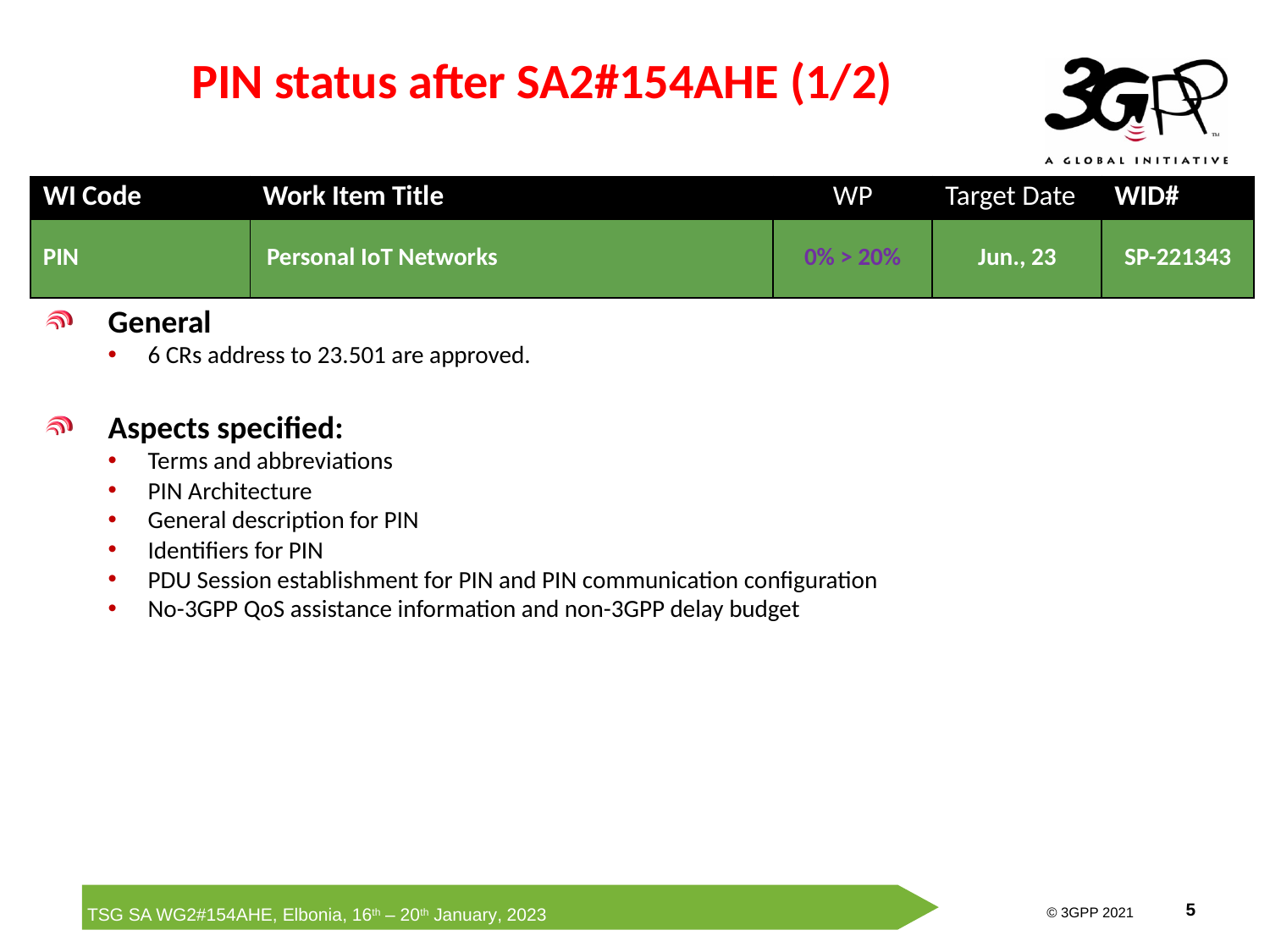

# PIN status after SA2#154AHE (1/2)
| WI Code | Work Item Title | WP | Target Date | WID# |
| --- | --- | --- | --- | --- |
| PIN | Personal IoT Networks | 0% > 20% | Jun., 23 | SP-221343 |
General
6 CRs address to 23.501 are approved.

Aspects specified:
Terms and abbreviations
PIN Architecture
General description for PIN
Identifiers for PIN
PDU Session establishment for PIN and PIN communication configuration
No-3GPP QoS assistance information and non-3GPP delay budget